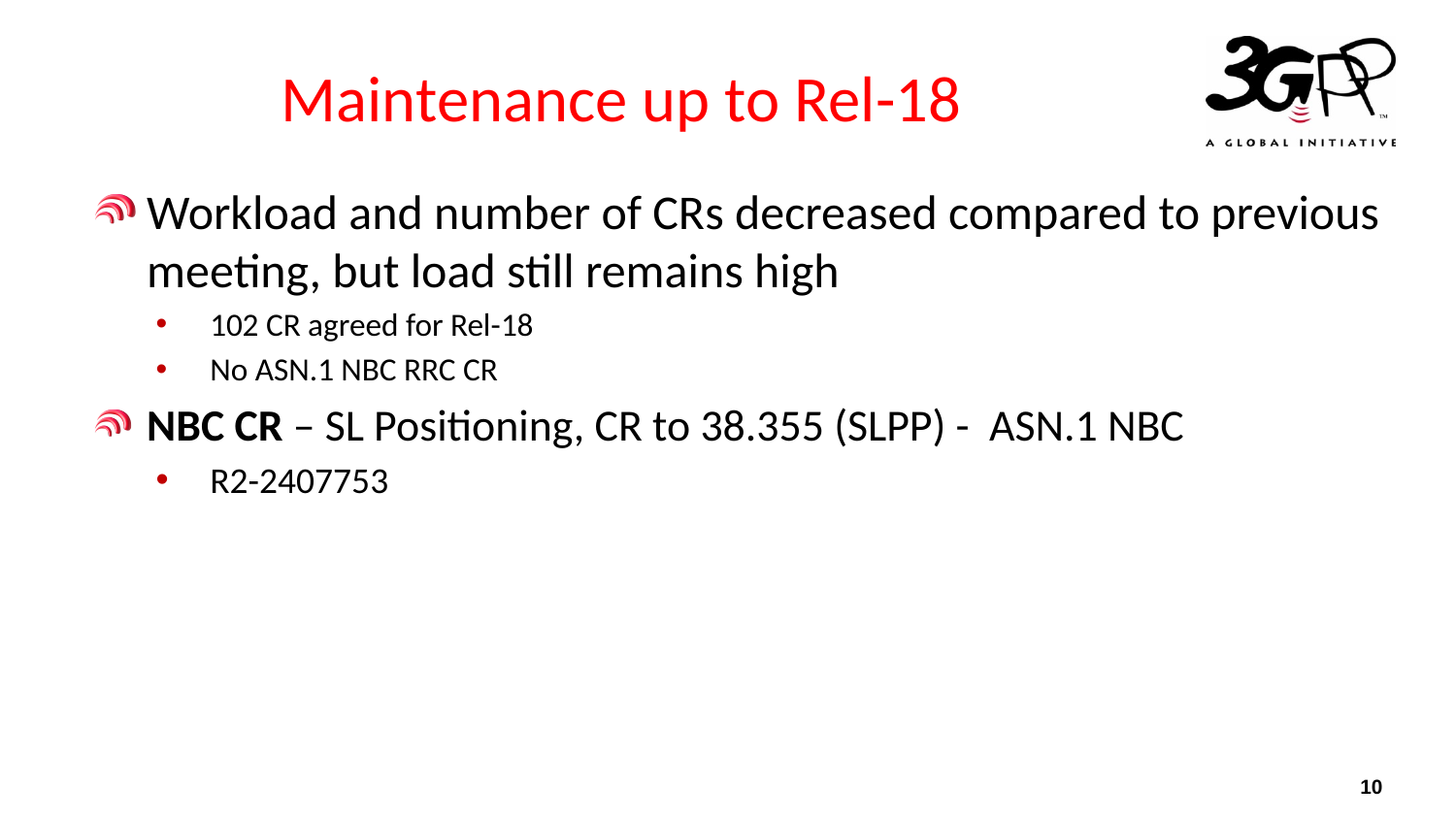

# Maintenance up to Rel-18
Workload and number of CRs decreased compared to previous meeting, but load still remains high
102 CR agreed for Rel-18
No ASN.1 NBC RRC CR
NBC CR – SL Positioning, CR to 38.355 (SLPP) -  ASN.1 NBC
R2-2407753